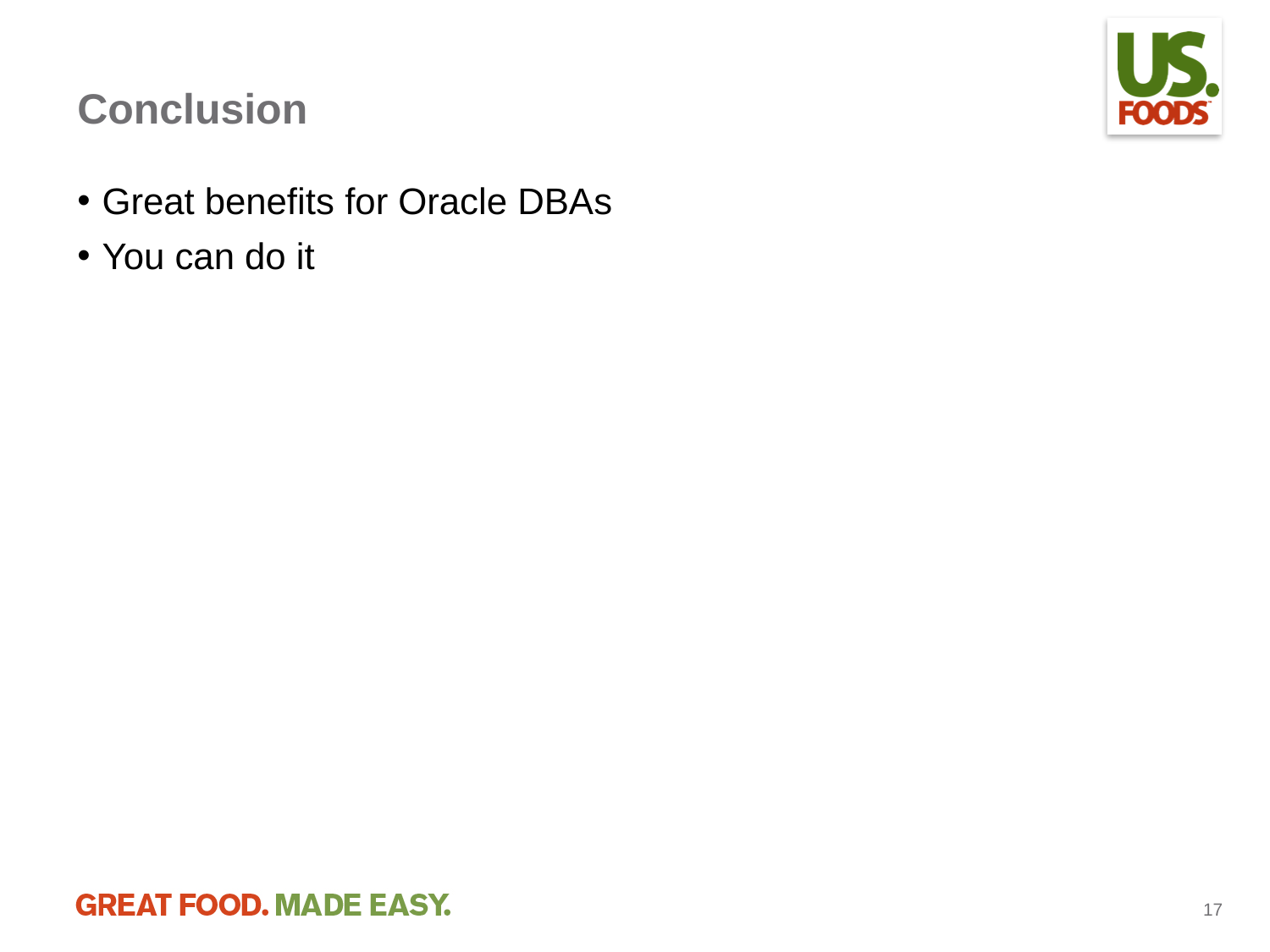

# Conclusion
Great benefits for Oracle DBAs
You can do it